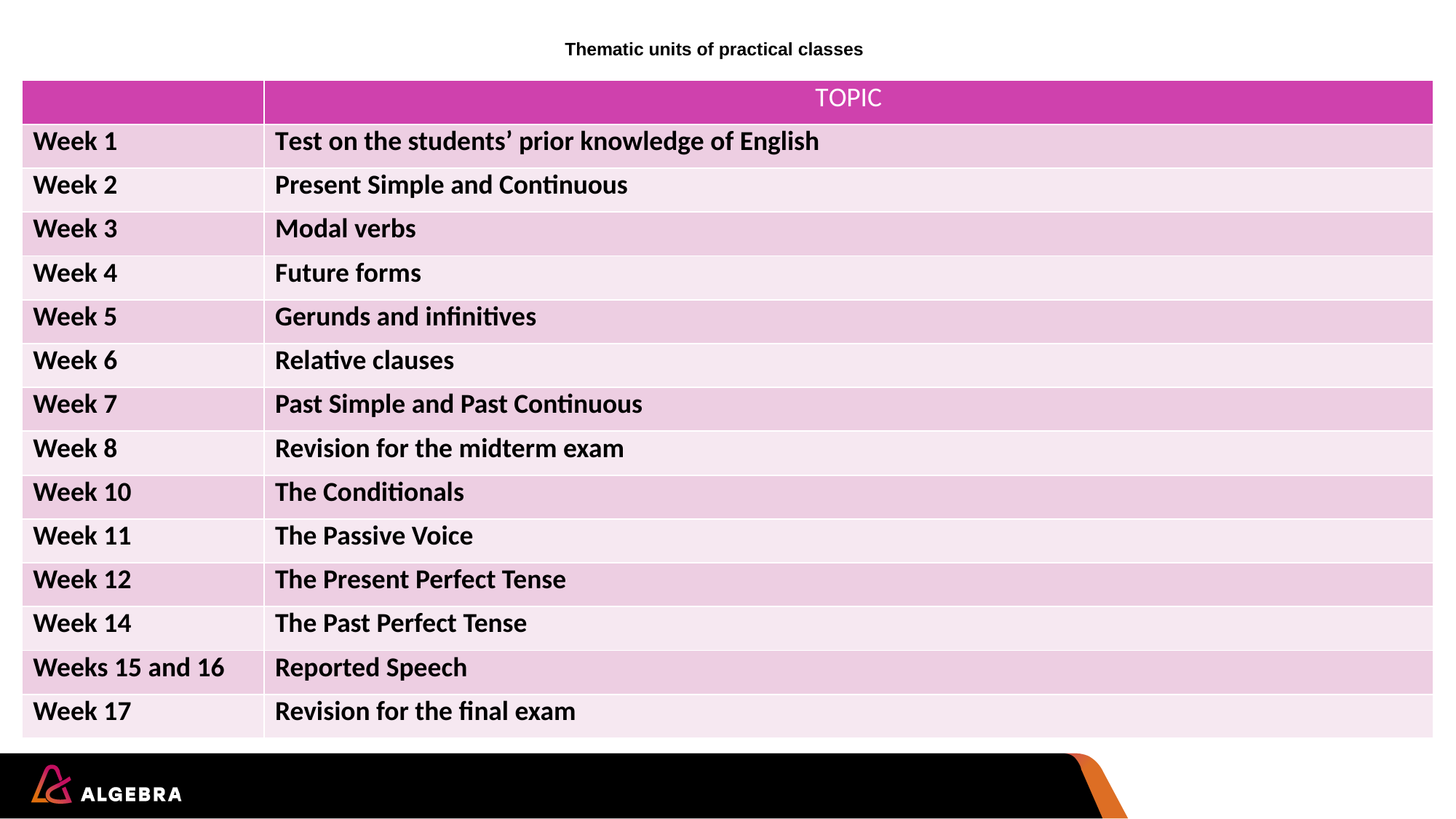

# Thematic units of practical classes
|  | TOPIC |
| --- | --- |
| Week 1 | Test on the students’ prior knowledge of English |
| Week 2 | Present Simple and Continuous |
| Week 3 | Modal verbs |
| Week 4 | Future forms |
| Week 5 | Gerunds and infinitives |
| Week 6 | Relative clauses |
| Week 7 | Past Simple and Past Continuous |
| Week 8 | Revision for the midterm exam |
| Week 10 | The Conditionals |
| Week 11 | The Passive Voice |
| Week 12 | The Present Perfect Tense |
| Week 14 | The Past Perfect Tense |
| Weeks 15 and 16 | Reported Speech |
| Week 17 | Revision for the final exam |